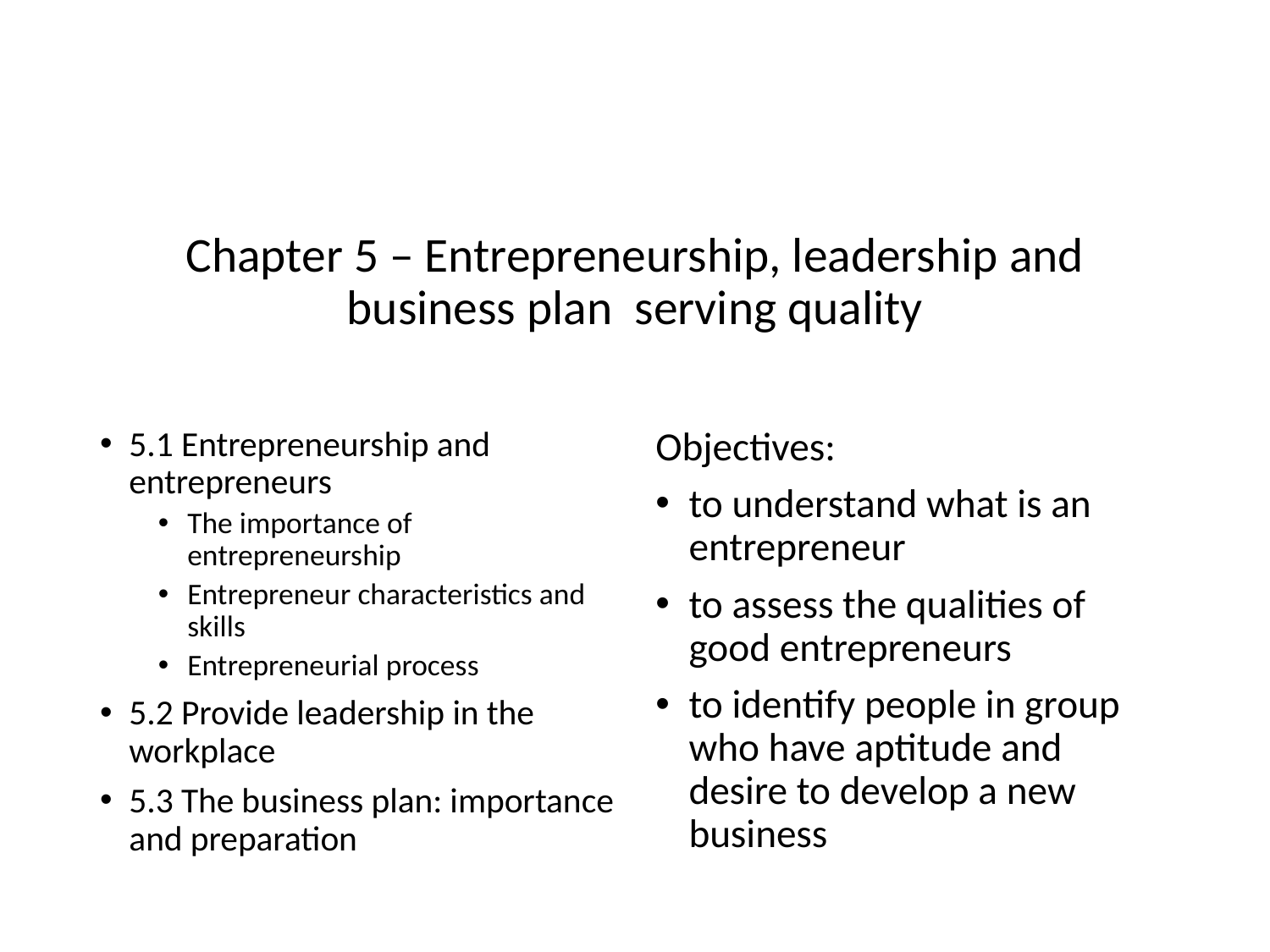

# Chapter 5 – Entrepreneurship, leadership and business plan  serving quality
5.1 Entrepreneurship and entrepreneurs
The importance of entrepreneurship
Entrepreneur characteristics and skills
Entrepreneurial process
5.2 Provide leadership in the workplace
5.3 The business plan: importance and preparation

Objectives:
to understand what is an entrepreneur
to assess the qualities of good entrepreneurs
to identify people in group who have aptitude and desire to develop a new business